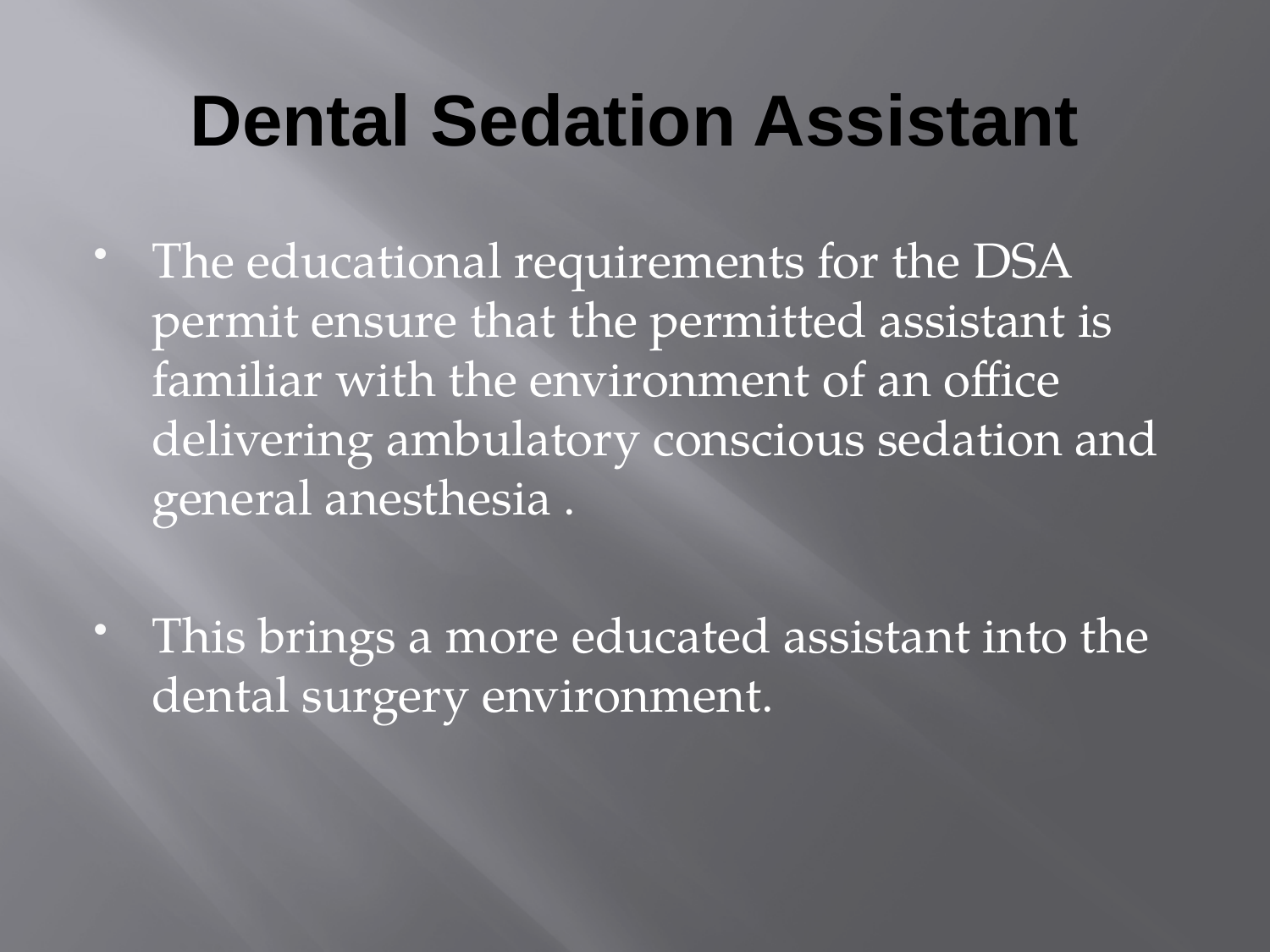

# Dental Sedation Assistant
The educational requirements for the DSA permit ensure that the permitted assistant is familiar with the environment of an office delivering ambulatory conscious sedation and general anesthesia .

This brings a more educated assistant into the dental surgery environment.